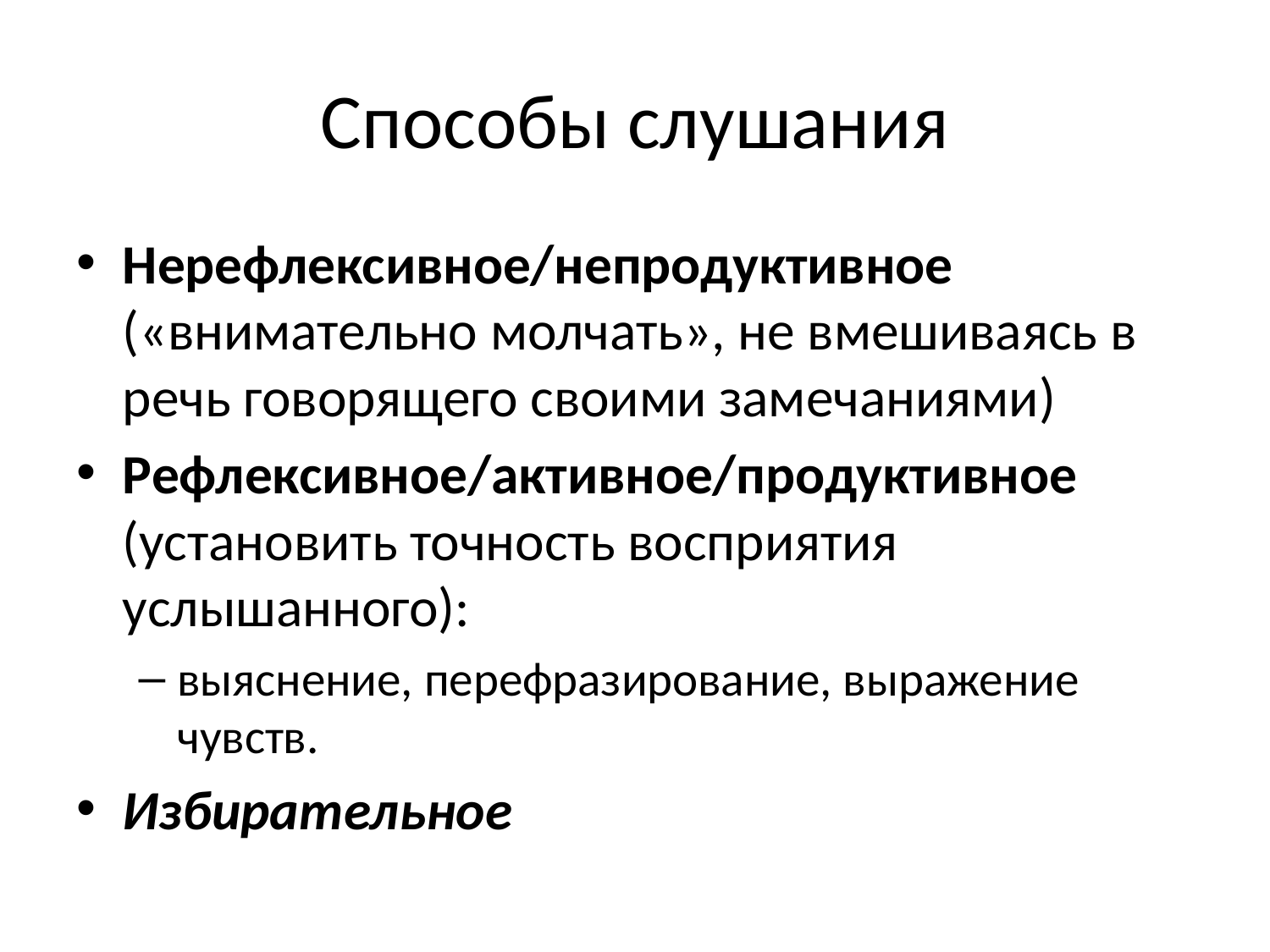

# Способы слушания
Нерефлексивное/непродуктивное («внимательно молчать», не вмешиваясь в речь говорящего своими замечаниями)
Рефлексивное/активное/продуктивное (установить точность восприятия услышанного):
выяснение, перефразирование, выражение чувств.
Избирательное